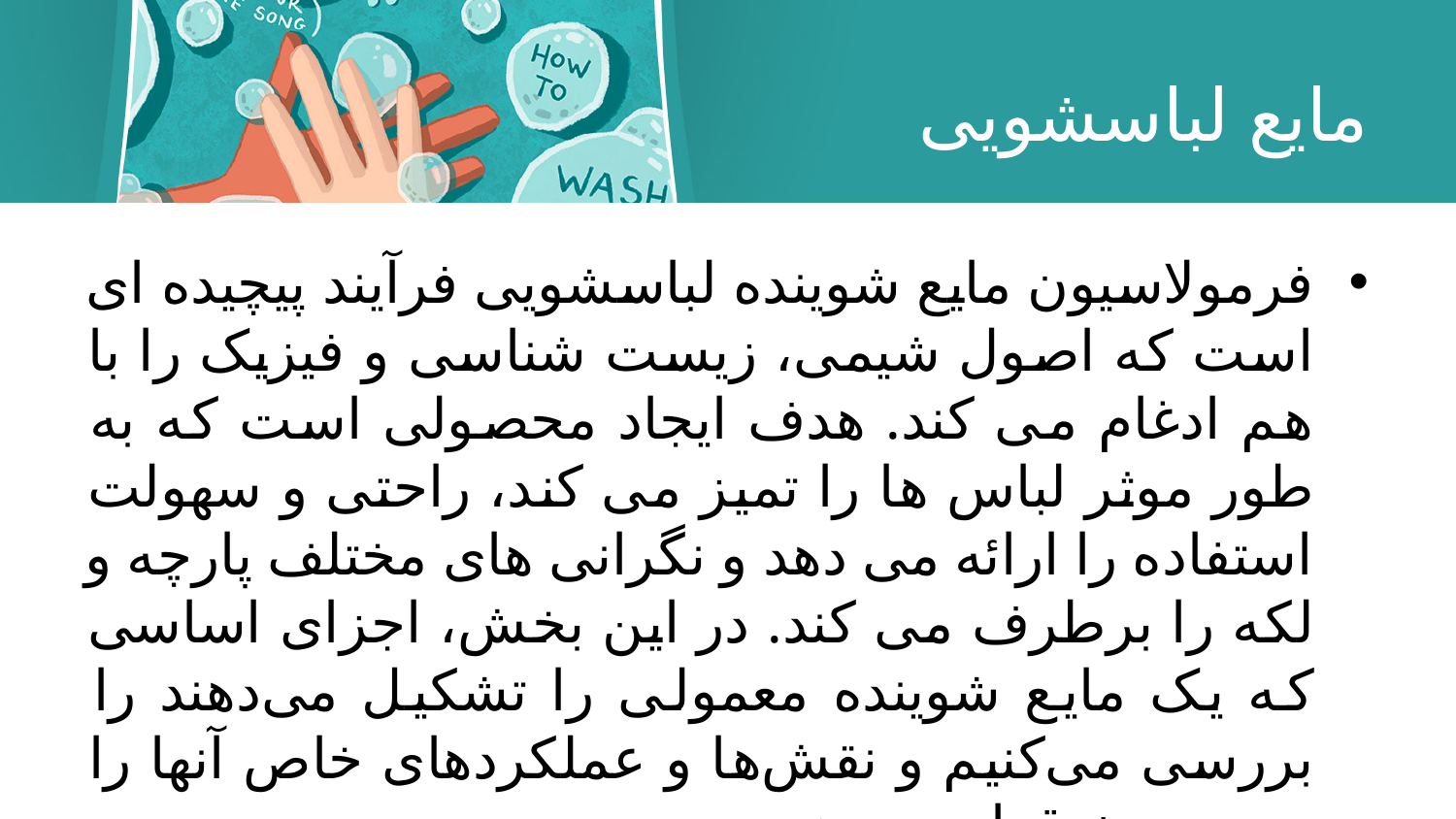

# مایع لباسشویی
فرمولاسیون مایع شوینده لباسشویی فرآیند پیچیده ای است که اصول شیمی، زیست شناسی و فیزیک را با هم ادغام می کند. هدف ایجاد محصولی است که به طور موثر لباس ها را تمیز می کند، راحتی و سهولت استفاده را ارائه می دهد و نگرانی های مختلف پارچه و لکه را برطرف می کند. در این بخش، اجزای اساسی که یک مایع شوینده معمولی را تشکیل می‌دهند را بررسی می‌کنیم و نقش‌ها و عملکردهای خاص آنها را مورد بحث قرار می‌دهیم.